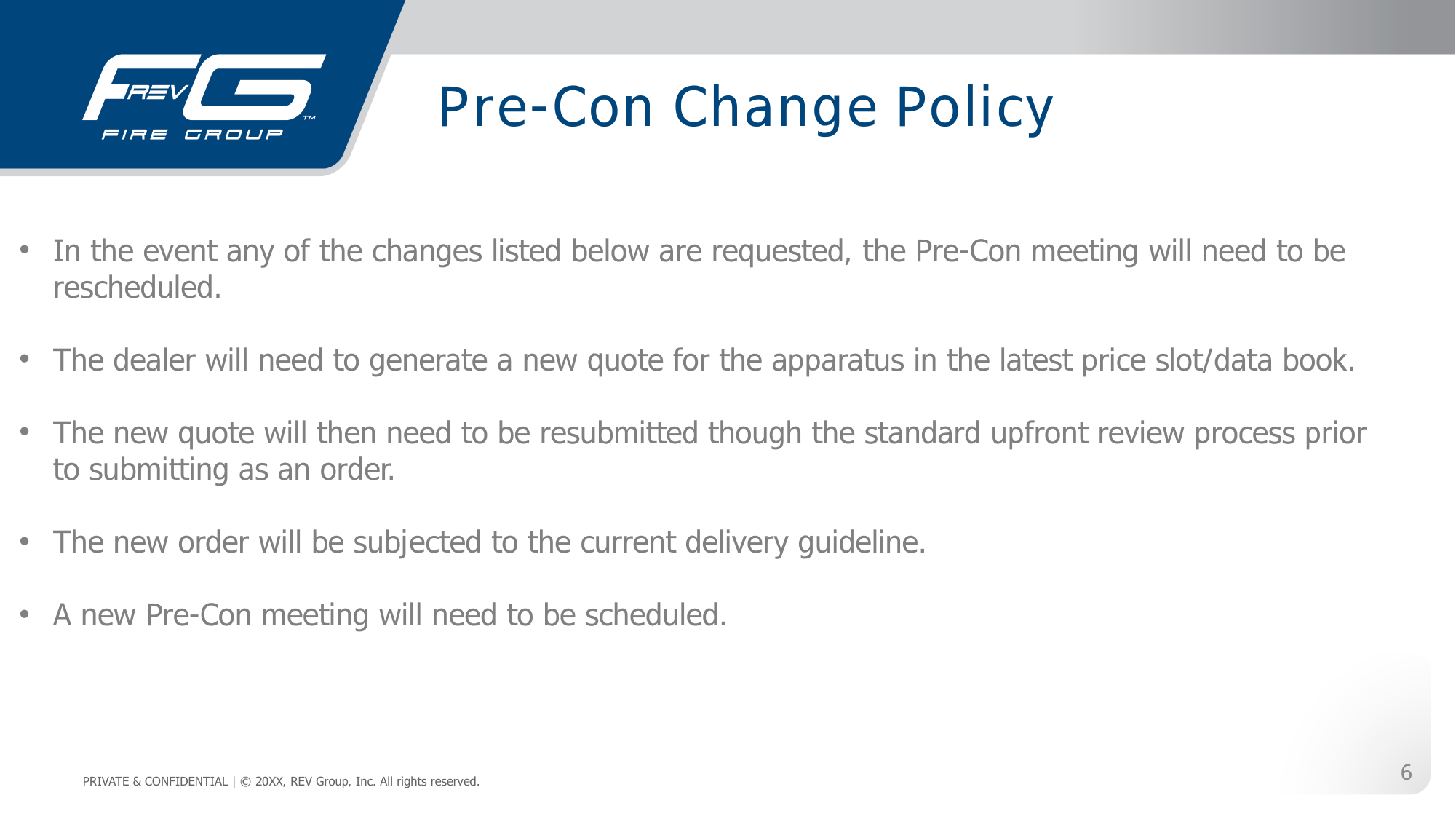

# Pre-Con Change Policy

In the event any of the changes listed below are requested, the Pre-Con meeting will need to be rescheduled.

The dealer will need to generate a new quote for the apparatus in the latest price slot/data book.

The new quote will then need to be resubmitted though the standard upfront review process prior to submitting as an order.

The new order will be subjected to the current delivery guideline.

A new Pre-Con meeting will need to be scheduled.

6
PRIVATE & CONFIDENTIAL | © 20XX, REV Group, Inc. All rights reserved.